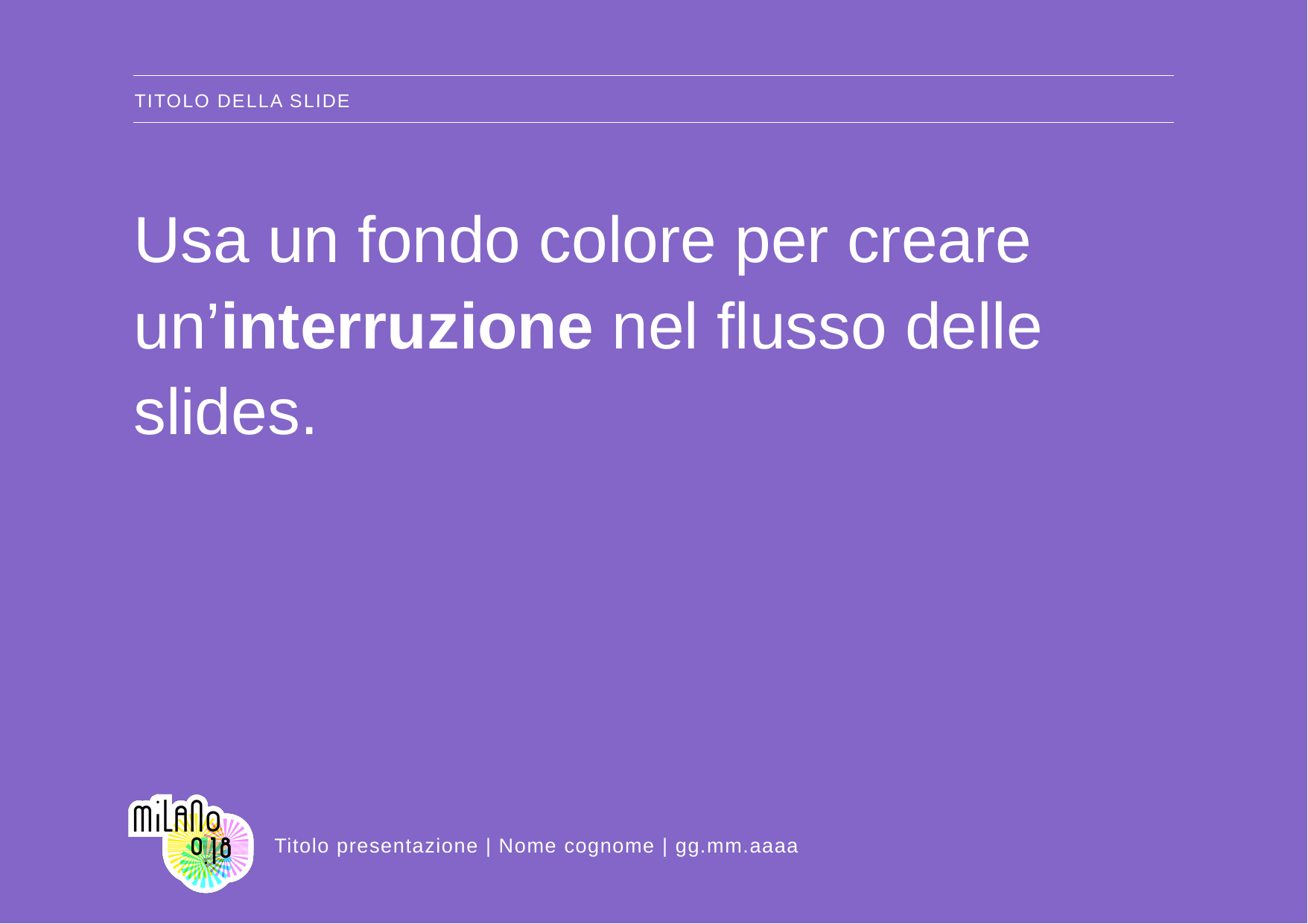

TITOLO DELLA SLIDE
Usa un fondo colore per creare un’interruzione nel flusso delle slides.

Titolo presentazione | Nome cognome | gg.mm.aaaa